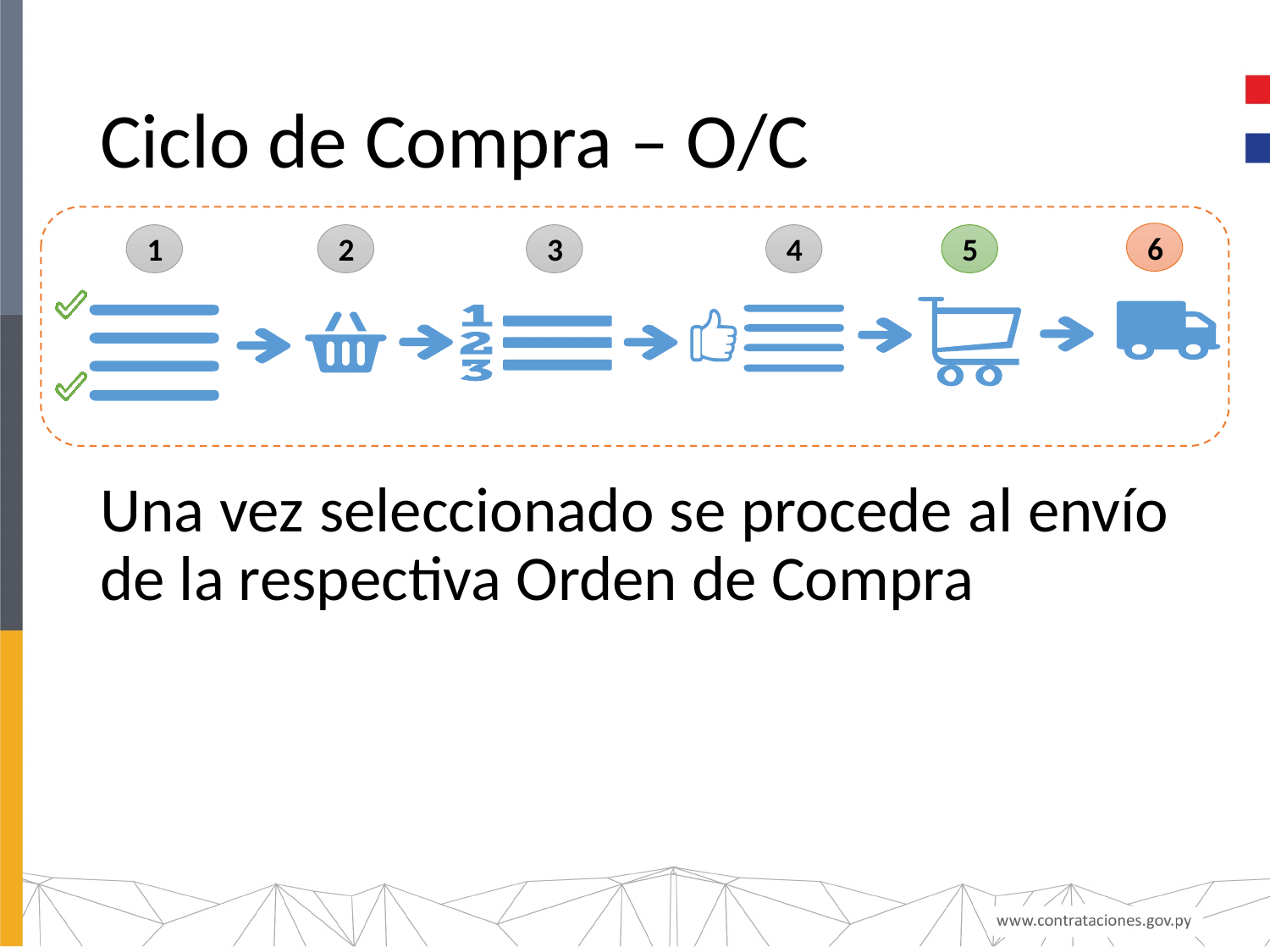

# Ciclo de Compra – O/C

6
1
2
3
4
5

Una vez seleccionado se procede al envío de la respectiva Orden de Compra